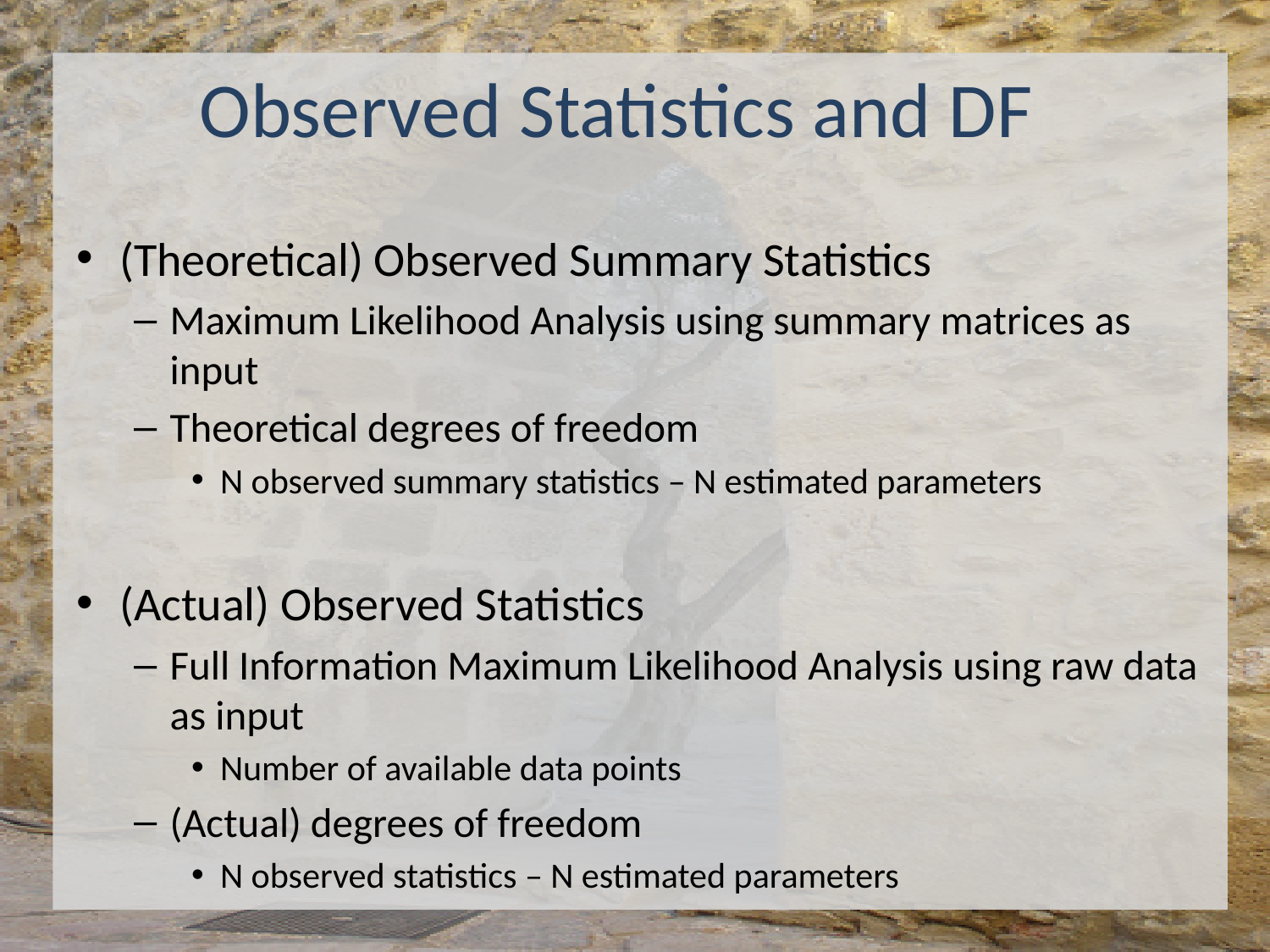

# Observed Statistics and DF

(Theoretical) Observed Summary Statistics
Maximum Likelihood Analysis using summary matrices as input
Theoretical degrees of freedom
N observed summary statistics – N estimated parameters

(Actual) Observed Statistics
Full Information Maximum Likelihood Analysis using raw data as input
Number of available data points
(Actual) degrees of freedom
N observed statistics – N estimated parameters